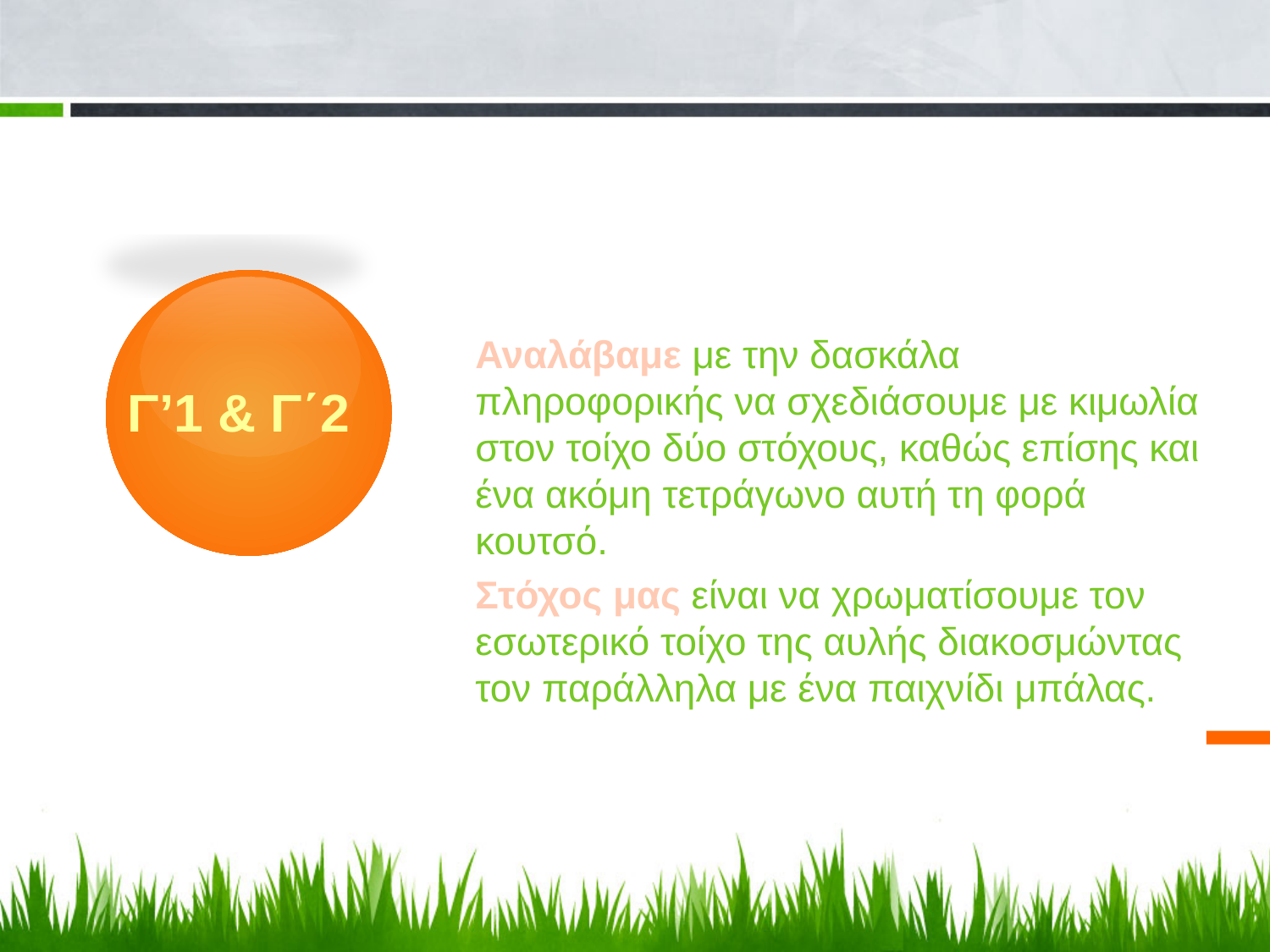

Αναλάβαμε με την δασκάλα πληροφορικής να σχεδιάσουμε με κιμωλία στον τοίχο δύο στόχους, καθώς επίσης και ένα ακόμη τετράγωνο αυτή τη φορά κουτσό.
	Στόχος μας είναι να χρωματίσουμε τον εσωτερικό τοίχο της αυλής διακοσμώντας τον παράλληλα με ένα παιχνίδι μπάλας.
# Γ’1 & Γ΄2